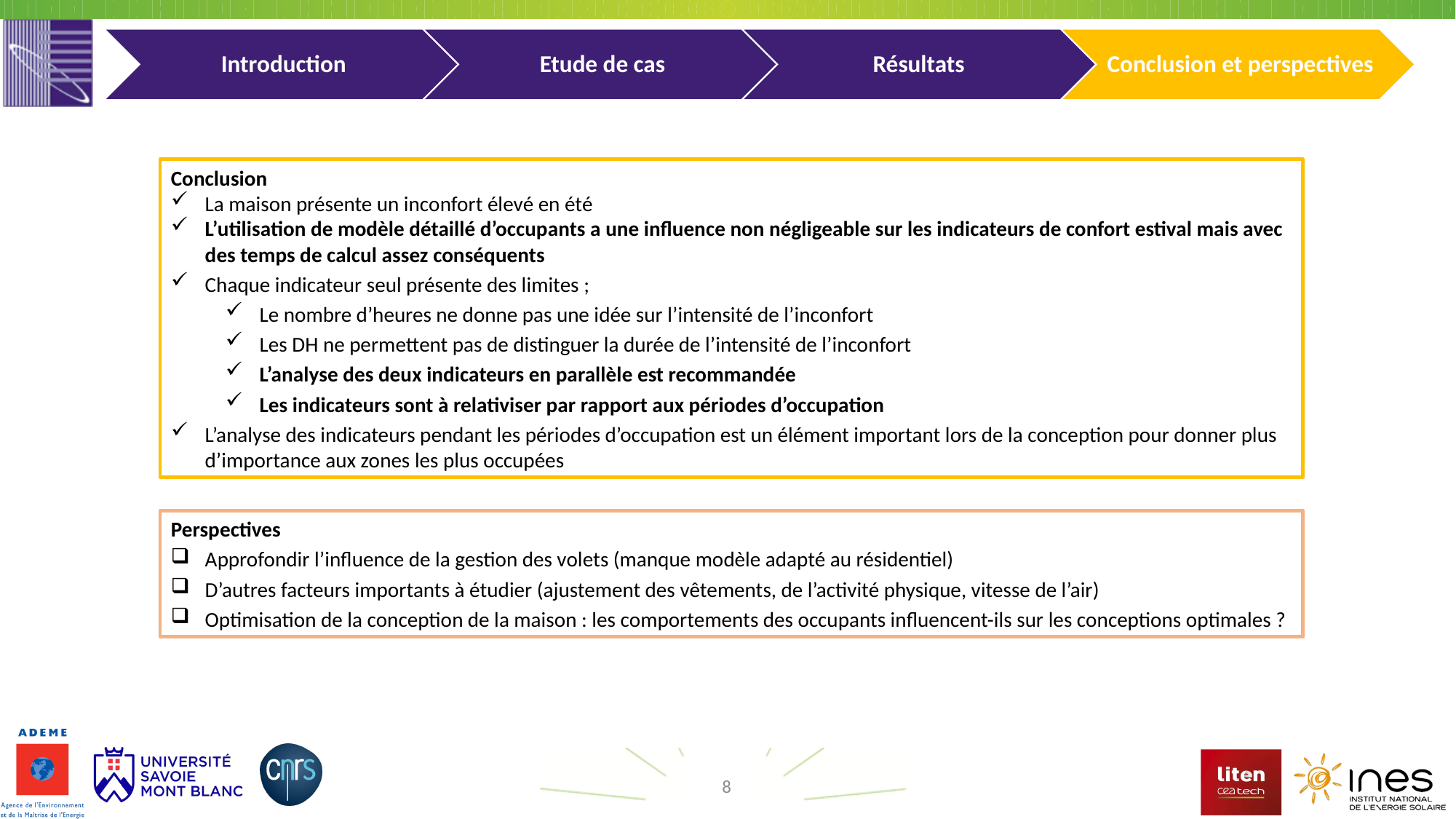

Introduction
Etude de cas
Résultats
Conclusion et perspectives
Conclusion
La maison présente un inconfort élevé en été
L’utilisation de modèle détaillé d’occupants a une influence non négligeable sur les indicateurs de confort estival mais avec des temps de calcul assez conséquents
Chaque indicateur seul présente des limites ;
Le nombre d’heures ne donne pas une idée sur l’intensité de l’inconfort
Les DH ne permettent pas de distinguer la durée de l’intensité de l’inconfort
L’analyse des deux indicateurs en parallèle est recommandée
Les indicateurs sont à relativiser par rapport aux périodes d’occupation
L’analyse des indicateurs pendant les périodes d’occupation est un élément important lors de la conception pour donner plus d’importance aux zones les plus occupées
Perspectives
Approfondir l’influence de la gestion des volets (manque modèle adapté au résidentiel)
D’autres facteurs importants à étudier (ajustement des vêtements, de l’activité physique, vitesse de l’air)
Optimisation de la conception de la maison : les comportements des occupants influencent-ils sur les conceptions optimales ?
8